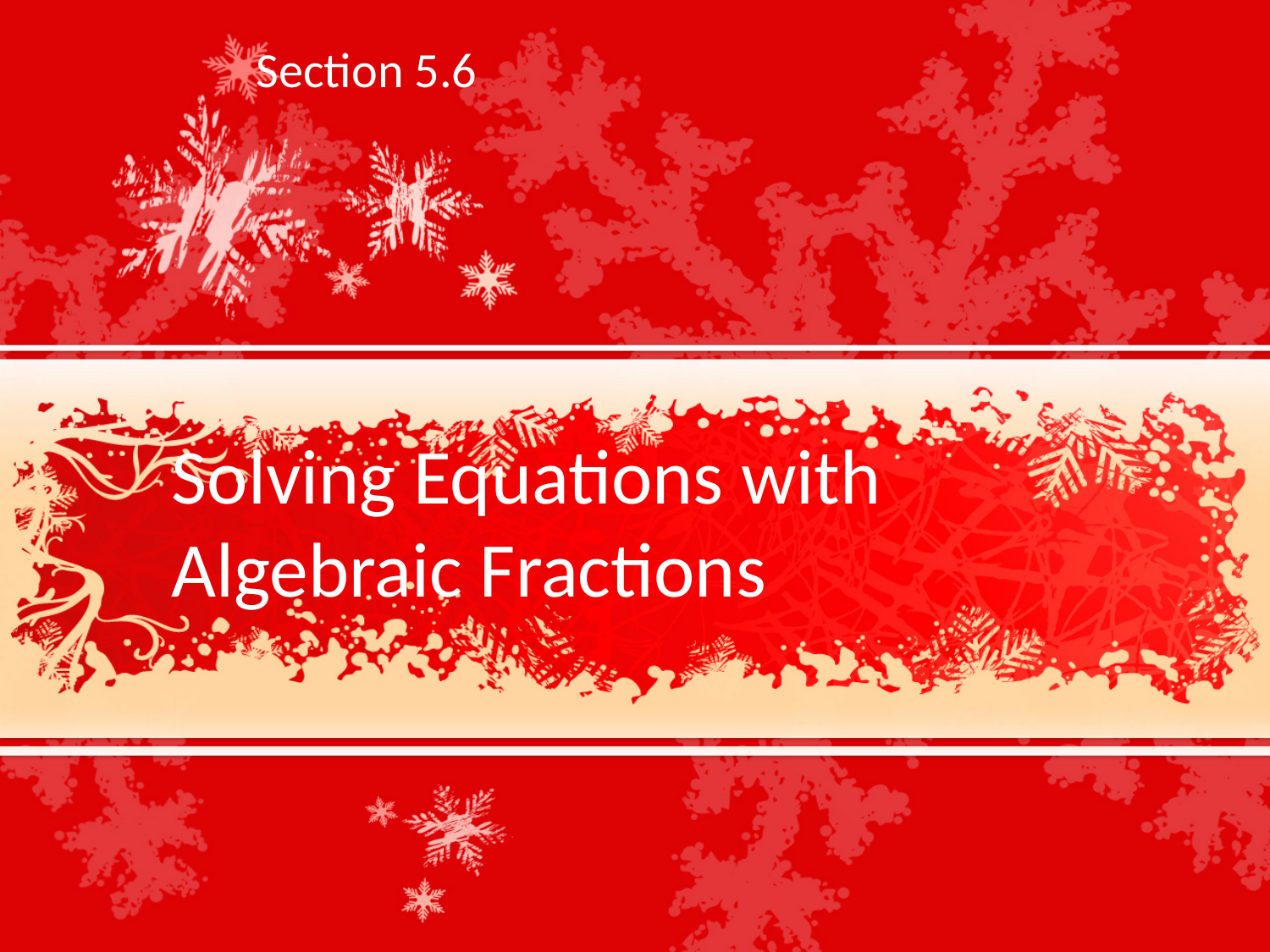

Section 5.6
# Solving Equations with Algebraic Fractions